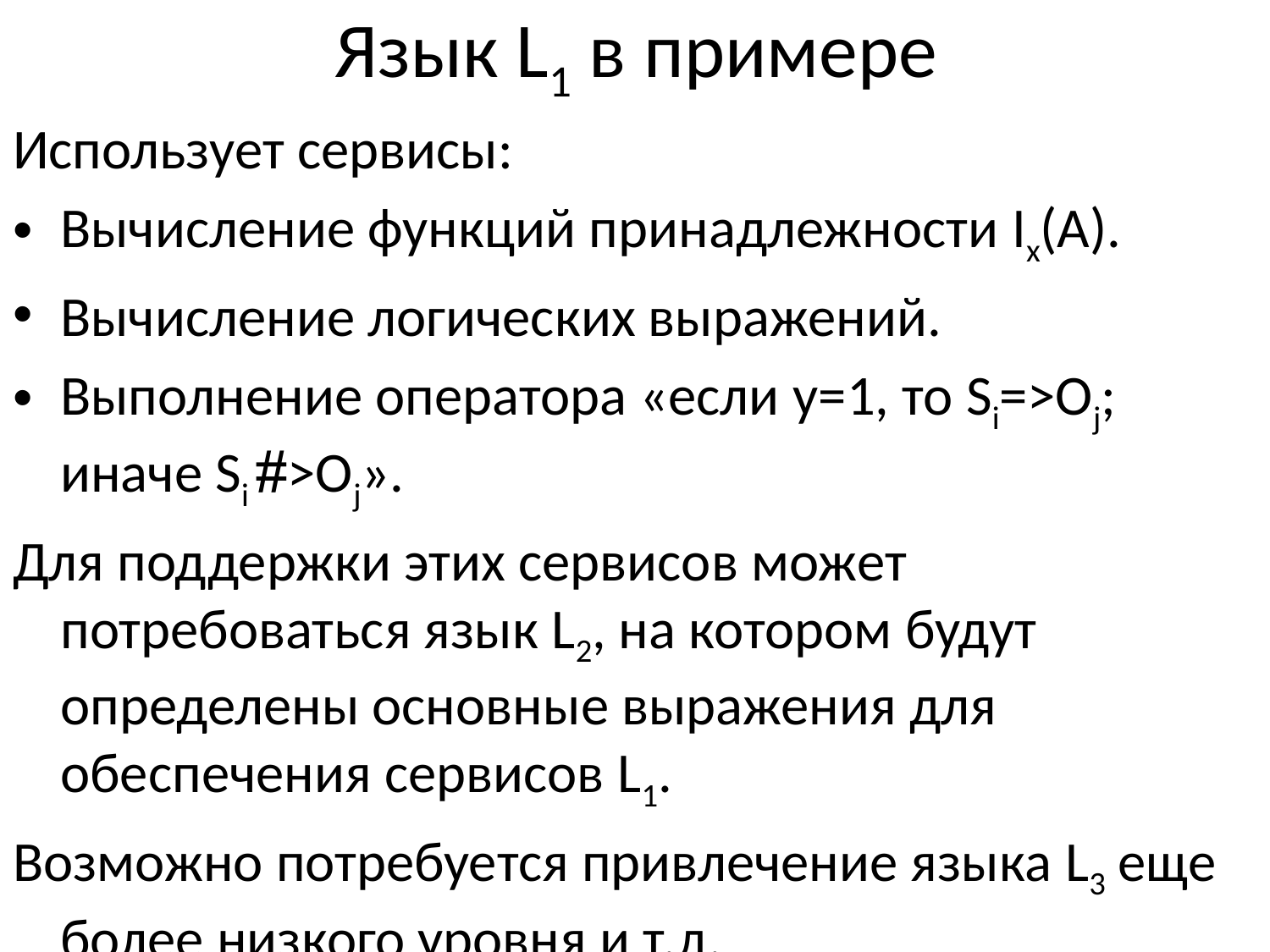

# Язык L1 в примере
Использует сервисы:
Вычисление функций принадлежности Ix(A).
Вычисление логических выражений.
Выполнение оператора «если y=1, то Si=>Oj; иначе Si #>Oj».
Для поддержки этих сервисов может потребоваться язык L2, на котором будут определены основные выражения для обеспечения сервисов L1.
Возможно потребуется привлечение языка L3 еще более низкого уровня и т.д.